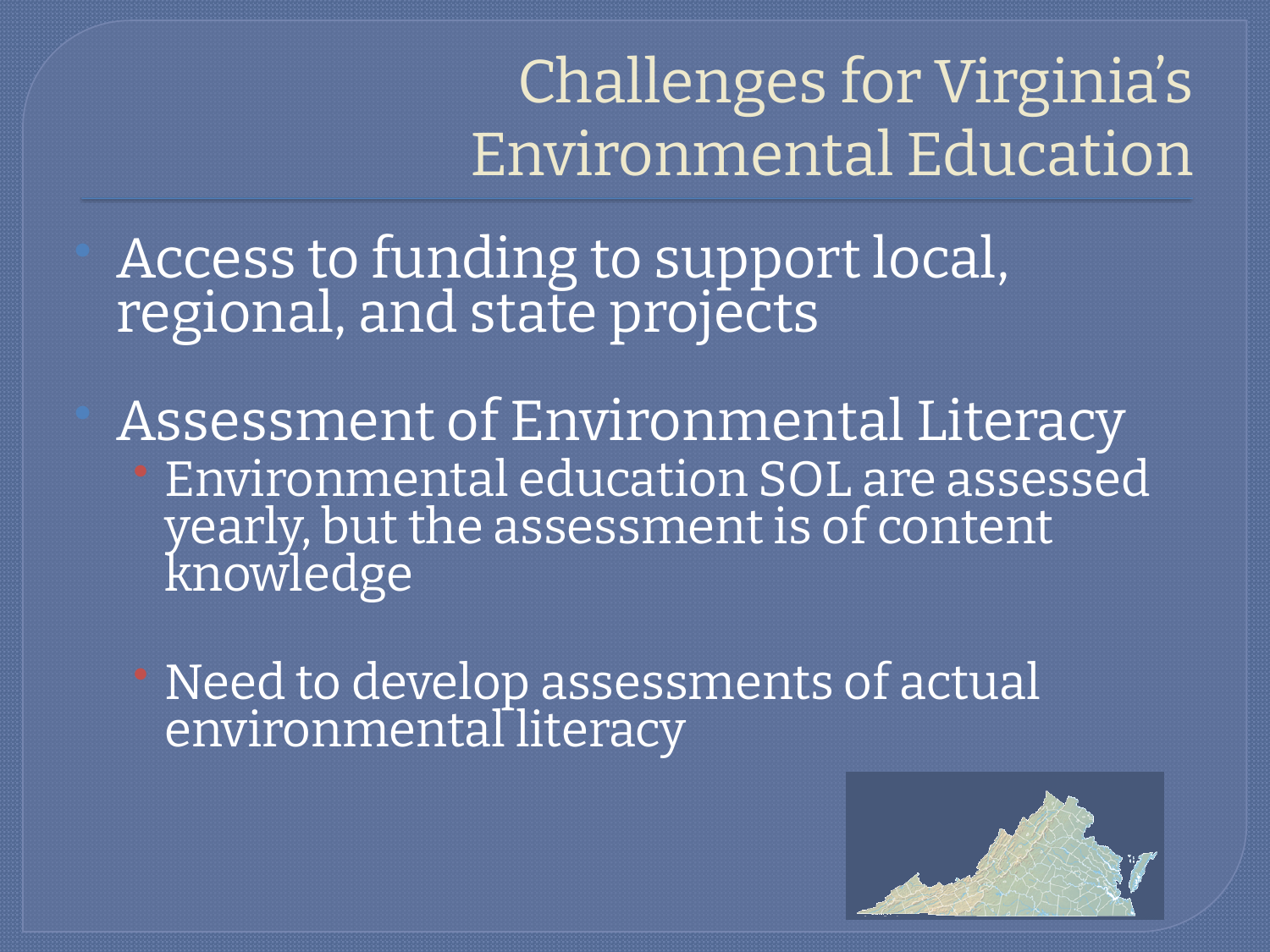

# Challenges for Virginia’s Environmental Education
Access to funding to support local, regional, and state projects

Assessment of Environmental Literacy
Environmental education SOL are assessed yearly, but the assessment is of content knowledge

Need to develop assessments of actual environmental literacy